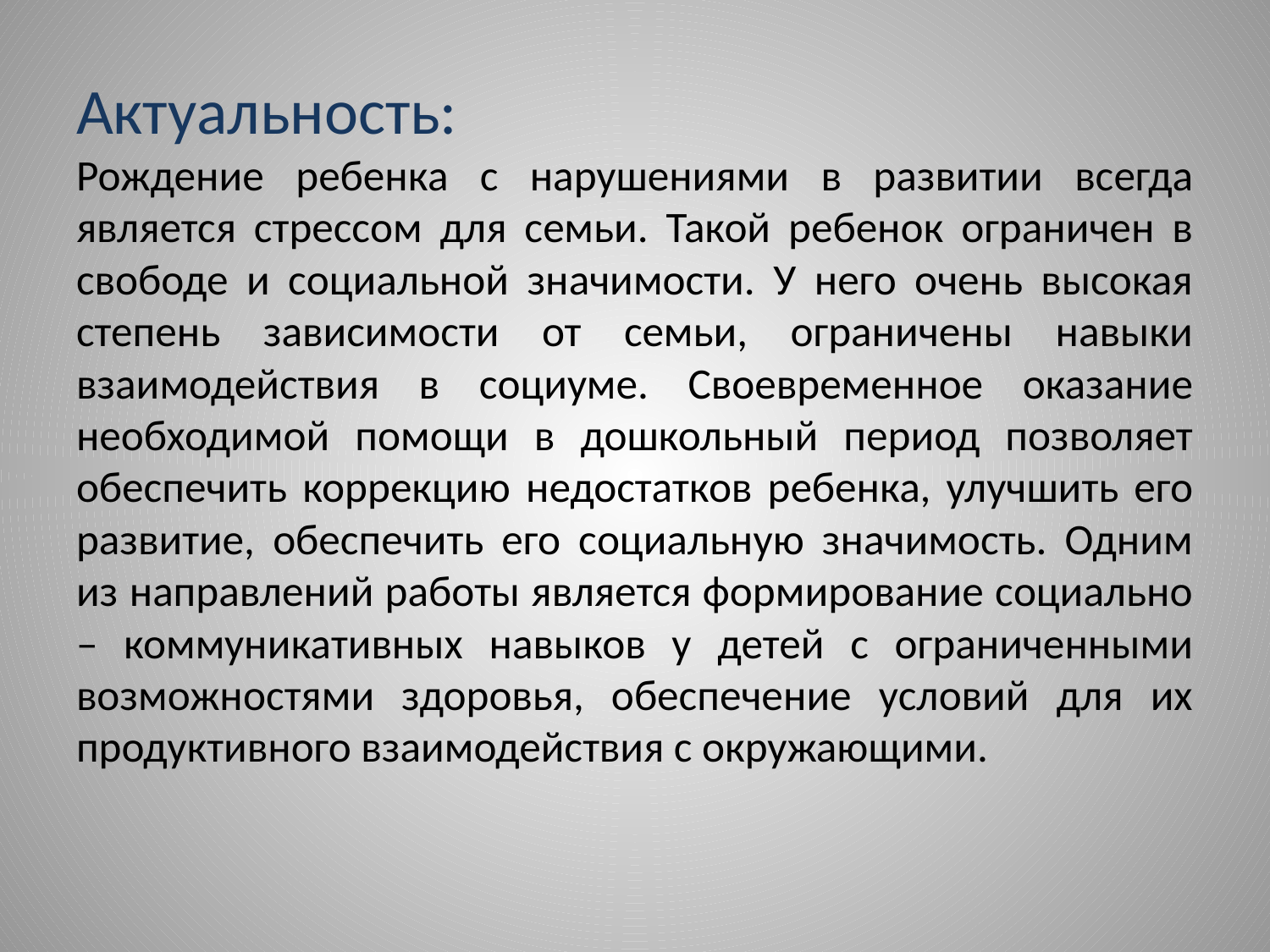

# Актуальность: Рождение ребенка с нарушениями в развитии всегда является стрессом для семьи. Такой ребенок ограничен в свободе и социальной значимости. У него очень высокая степень зависимости от семьи, ограничены навыки взаимодействия в социуме. Своевременное оказание необходимой помощи в дошкольный период позволяет обеспечить коррекцию недостатков ребенка, улучшить его развитие, обеспечить его социальную значимость. Одним из направлений работы является формирование социально – коммуникативных навыков у детей с ограниченными возможностями здоровья, обеспечение условий для их продуктивного взаимодействия с окружающими.